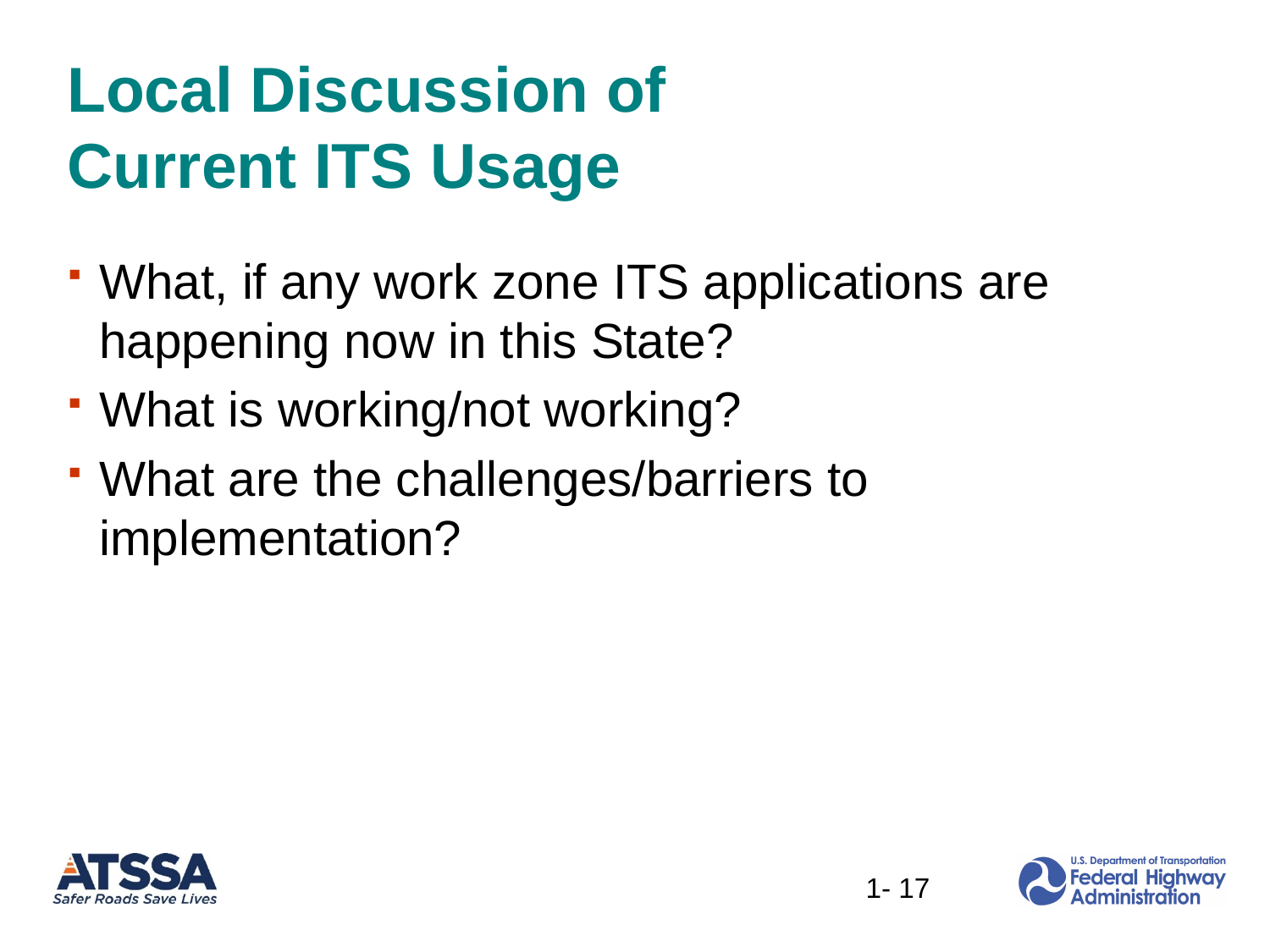

# Local Discussion of Current ITS Usage
What, if any work zone ITS applications are happening now in this State?
What is working/not working?
What are the challenges/barriers to implementation?